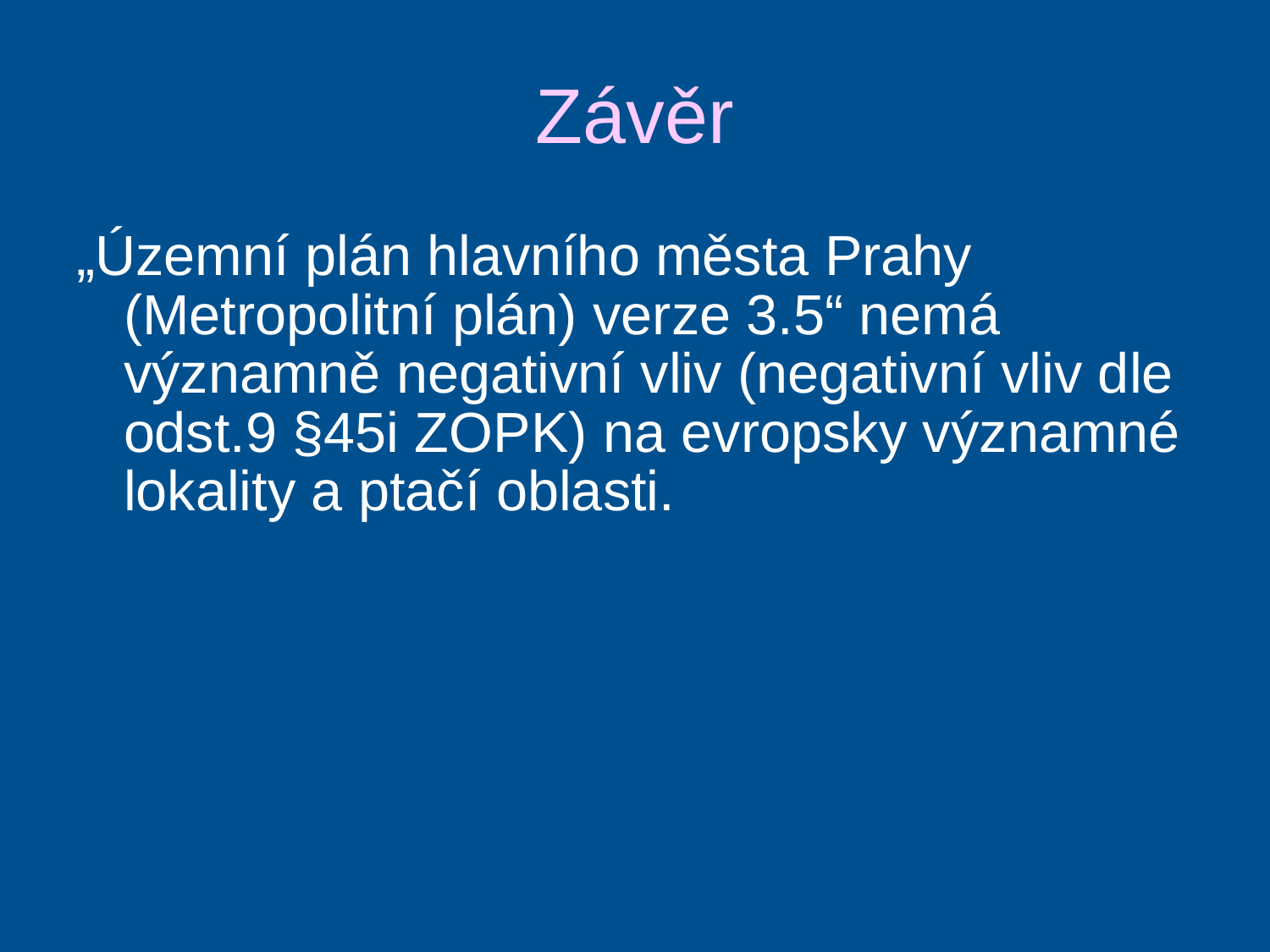

Závěr
„Územní plán hlavního města Prahy (Metropolitní plán) verze 3.5“ nemá významně negativní vliv (negativní vliv dle odst.9 §45i ZOPK) na evropsky významné lokality a ptačí oblasti.